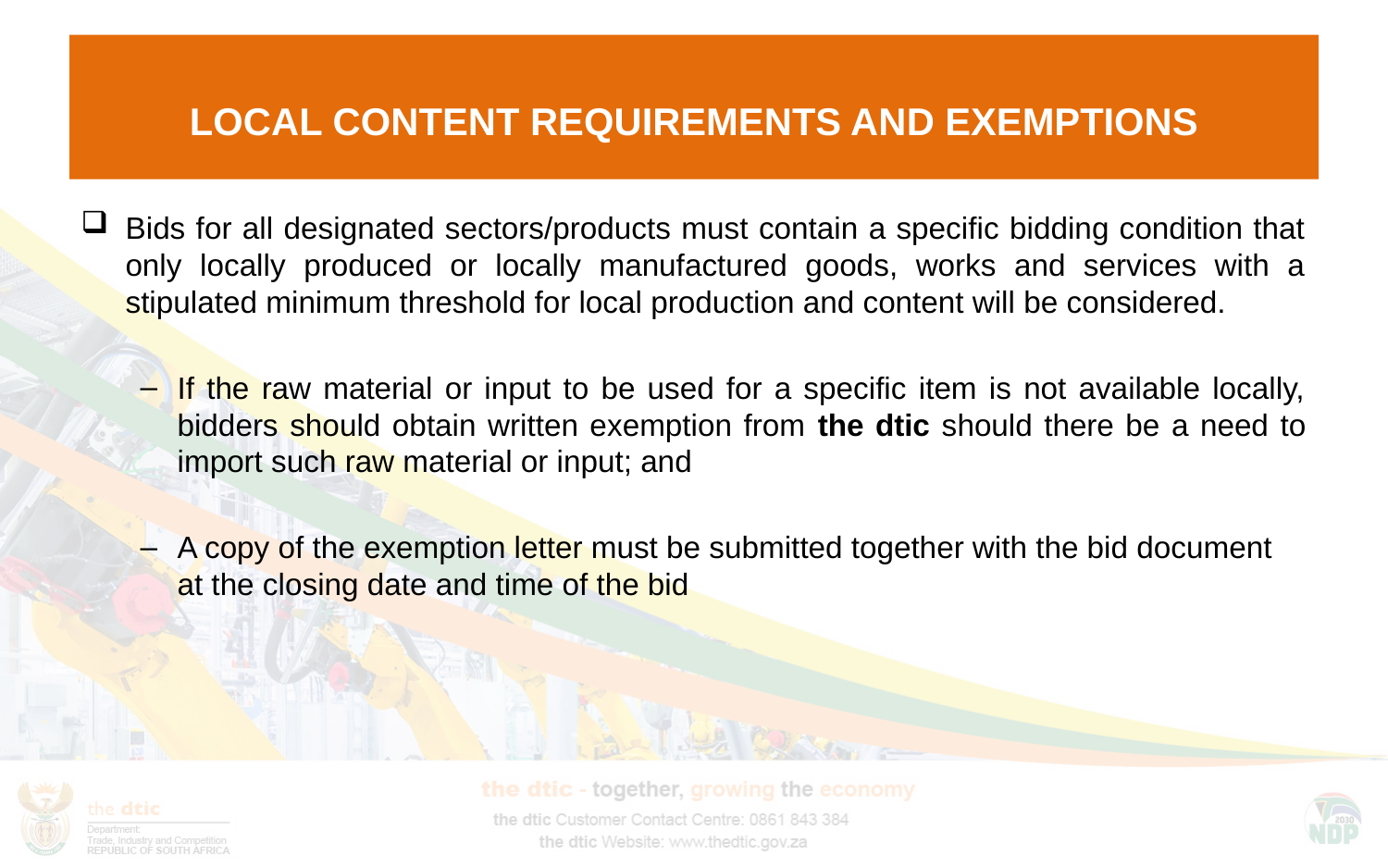

# LOCAL CONTENT REQUIREMENTS AND EXEMPTIONS
Bids for all designated sectors/products must contain a specific bidding condition that only locally produced or locally manufactured goods, works and services with a stipulated minimum threshold for local production and content will be considered.

If the raw material or input to be used for a specific item is not available locally, bidders should obtain written exemption from the dtic should there be a need to import such raw material or input; and

A copy of the exemption letter must be submitted together with the bid document at the closing date and time of the bid